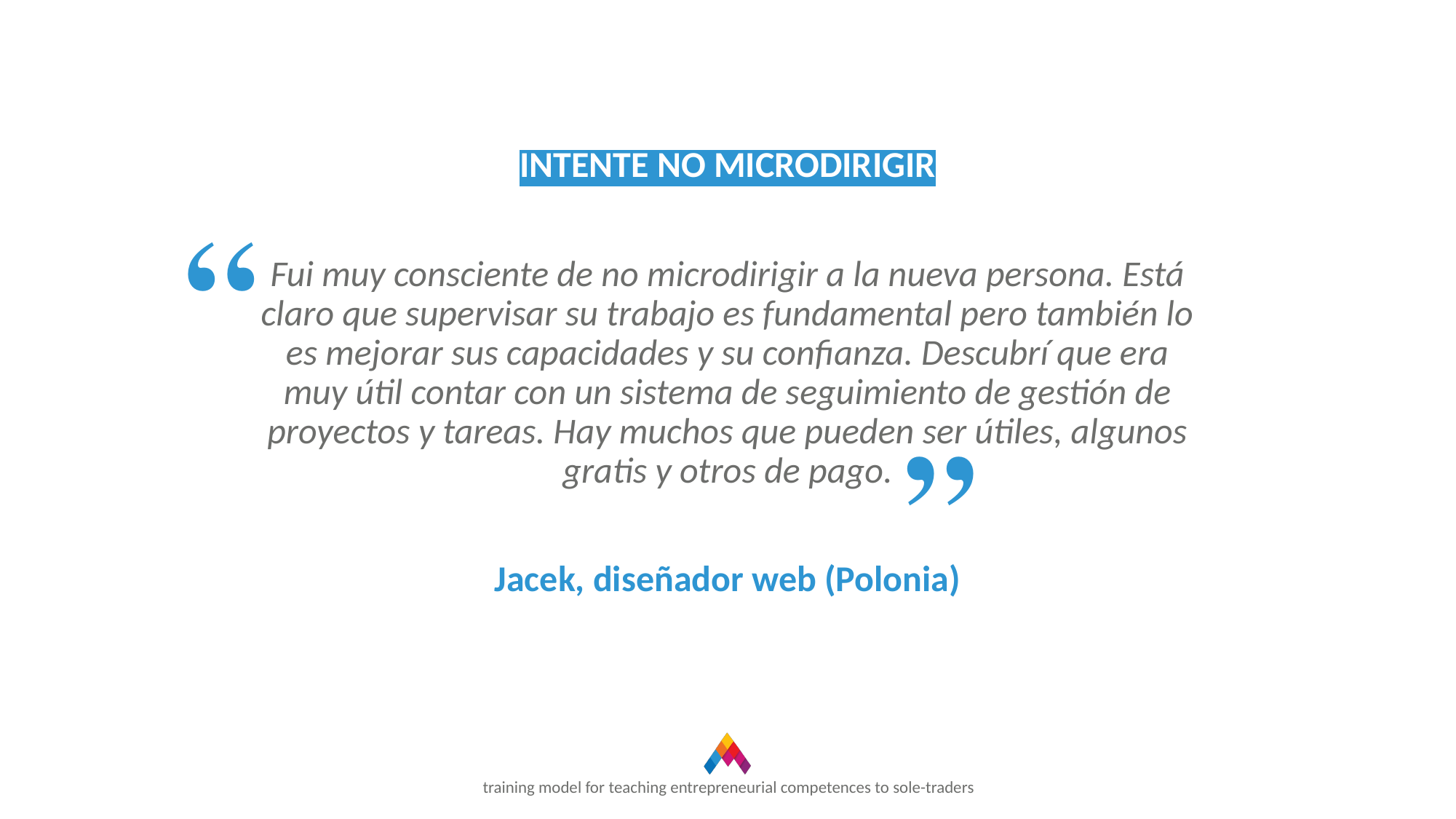

INTENTE NO MICRODIRIGIR

Fui muy consciente de no microdirigir a la nueva persona. Está claro que supervisar su trabajo es fundamental pero también lo es mejorar sus capacidades y su confianza. Descubrí que era muy útil contar con un sistema de seguimiento de gestión de proyectos y tareas. Hay muchos que pueden ser útiles, algunos gratis y otros de pago.

Jacek, diseñador web (Polonia)
“
“